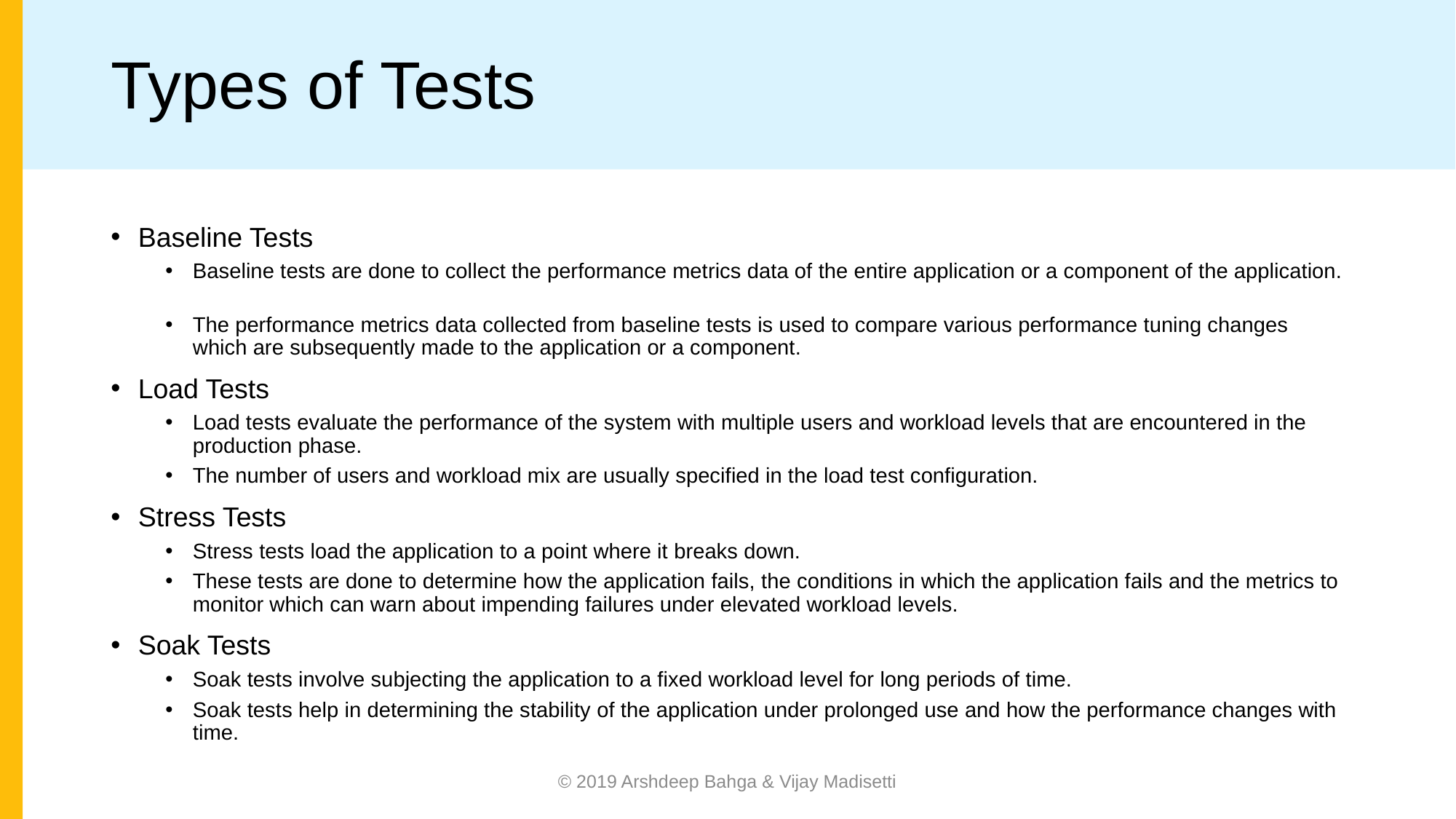

# Types of Tests
Baseline Tests
Baseline tests are done to collect the performance metrics data of the entire application or a component of the application.
The performance metrics data collected from baseline tests is used to compare various performance tuning changes which are subsequently made to the application or a component.
Load Tests
Load tests evaluate the performance of the system with multiple users and workload levels that are encountered in the production phase.
The number of users and workload mix are usually specified in the load test configuration.
Stress Tests
Stress tests load the application to a point where it breaks down.
These tests are done to determine how the application fails, the conditions in which the application fails and the metrics to monitor which can warn about impending failures under elevated workload levels.
Soak Tests
Soak tests involve subjecting the application to a fixed workload level for long periods of time.
Soak tests help in determining the stability of the application under prolonged use and how the performance changes with time.
© 2019 Arshdeep Bahga & Vijay Madisetti